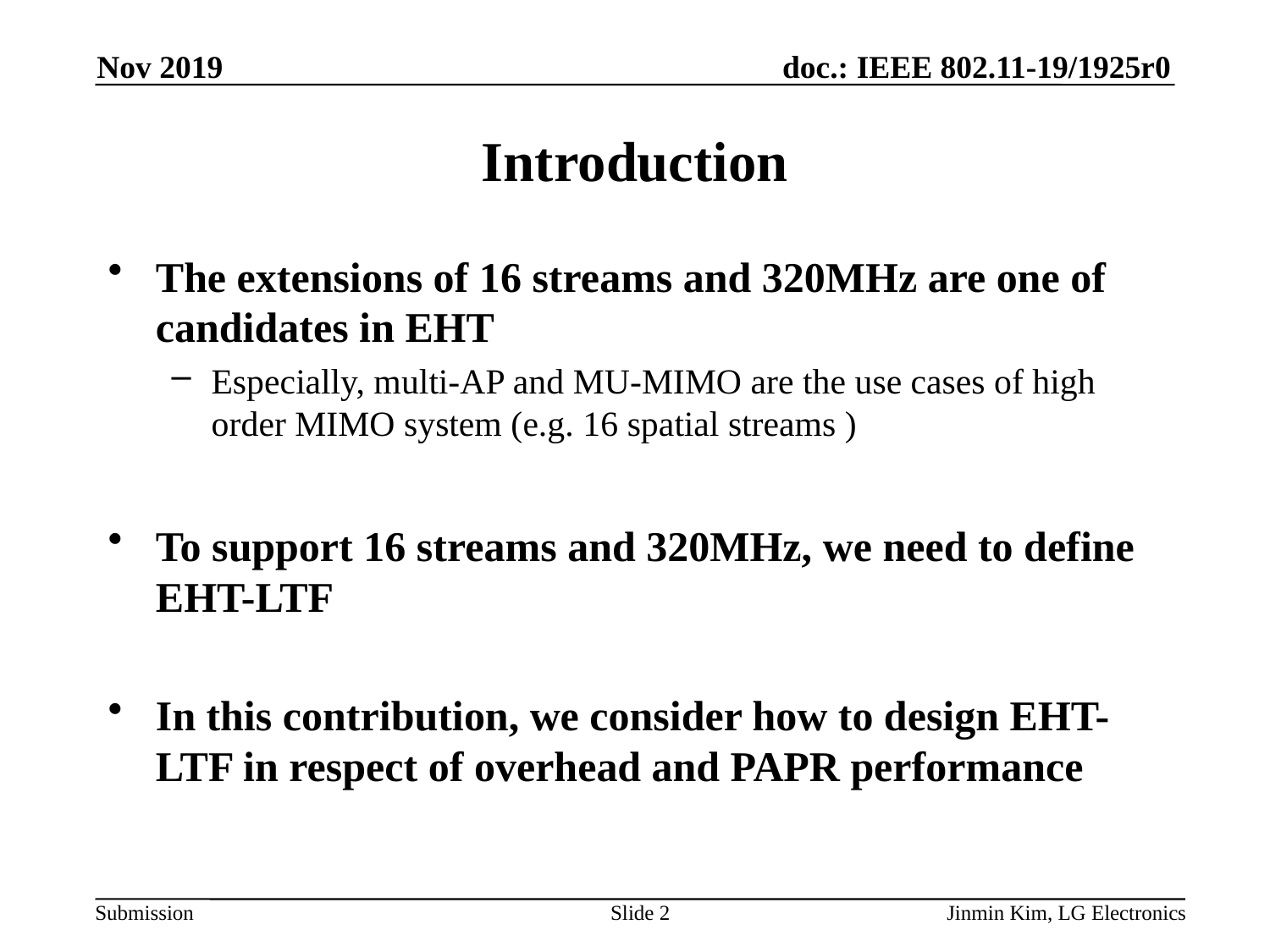

Nov 2019
# Introduction
The extensions of 16 streams and 320MHz are one of candidates in EHT
Especially, multi-AP and MU-MIMO are the use cases of high order MIMO system (e.g. 16 spatial streams )

To support 16 streams and 320MHz, we need to define EHT-LTF

In this contribution, we consider how to design EHT-LTF in respect of overhead and PAPR performance
Slide 2
Jinmin Kim, LG Electronics